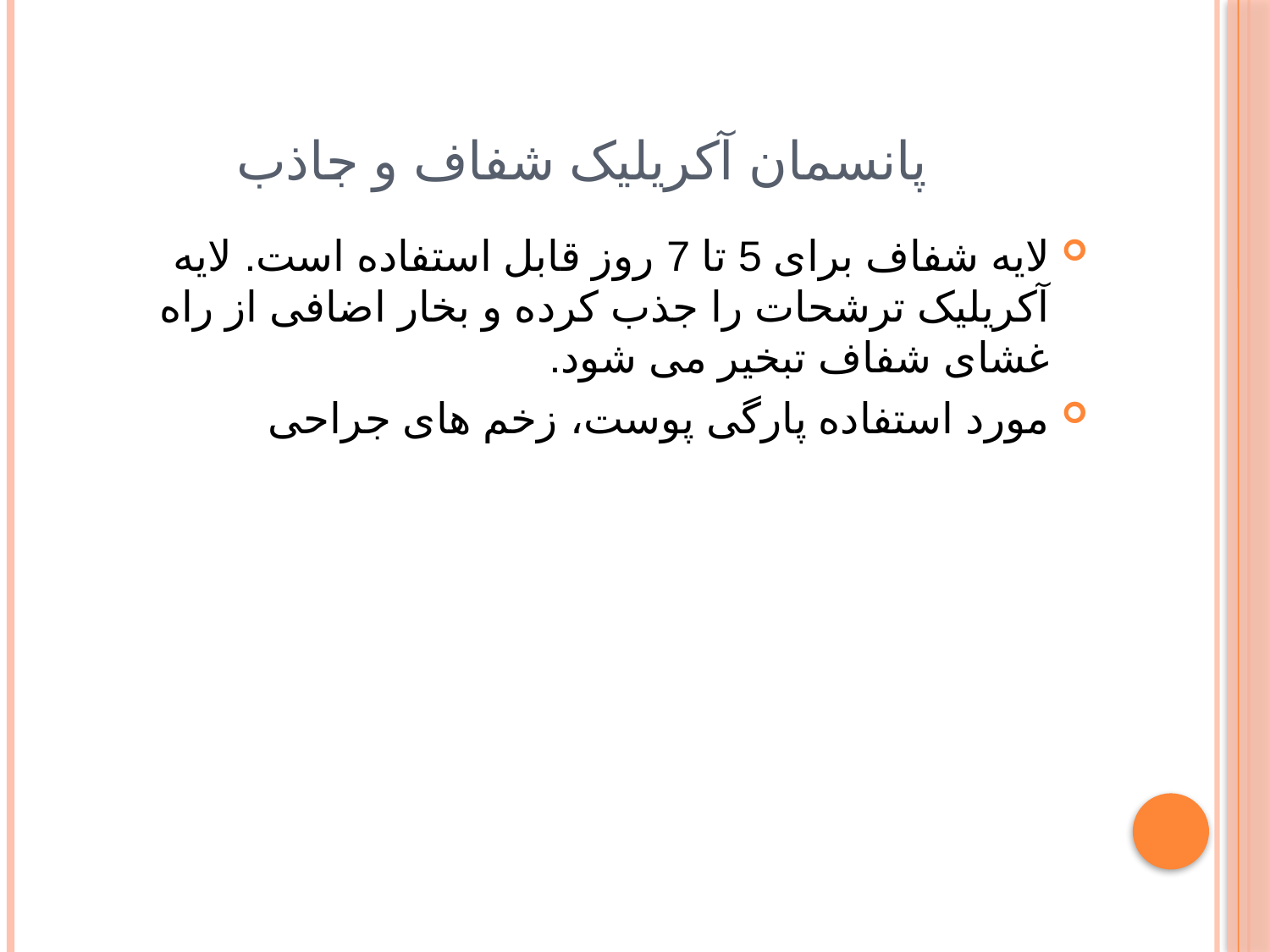

# پانسمان آکریلیک شفاف و جاذب
لایه شفاف برای 5 تا 7 روز قابل استفاده است. لایه آکریلیک ترشحات را جذب کرده و بخار اضافی از راه غشای شفاف تبخیر می شود.
مورد استفاده پارگی پوست، زخم های جراحی